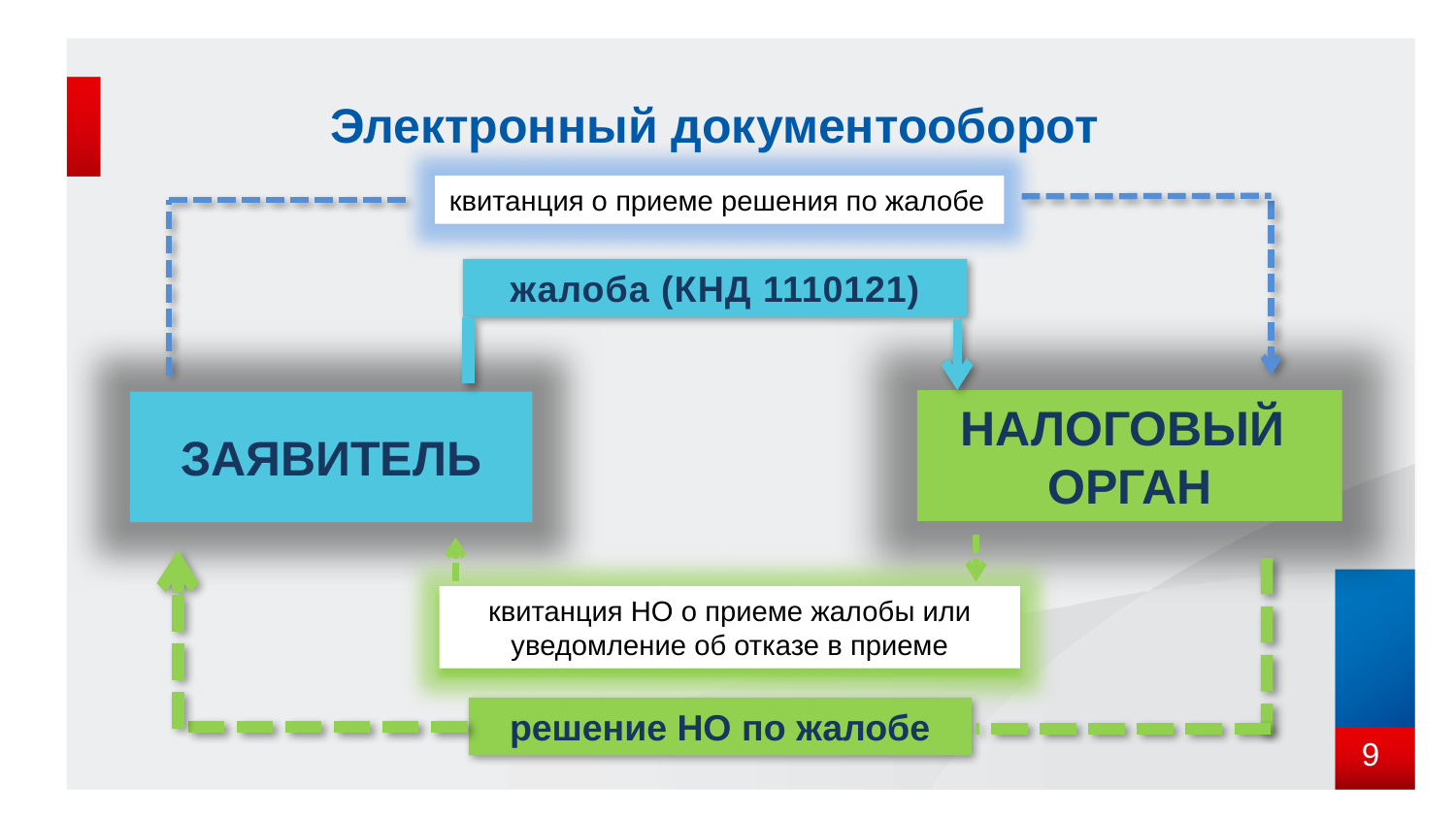

# Электронный документооборот
квитанция о приеме решения по жалобе
жалоба (КНД 1110121)

ЗАЯВИТЕЛЬ

НАЛОГОВЫЙ
ОРГАН
квитанция НО о приеме жалобы или уведомление об отказе в приеме
решение НО по жалобе
9